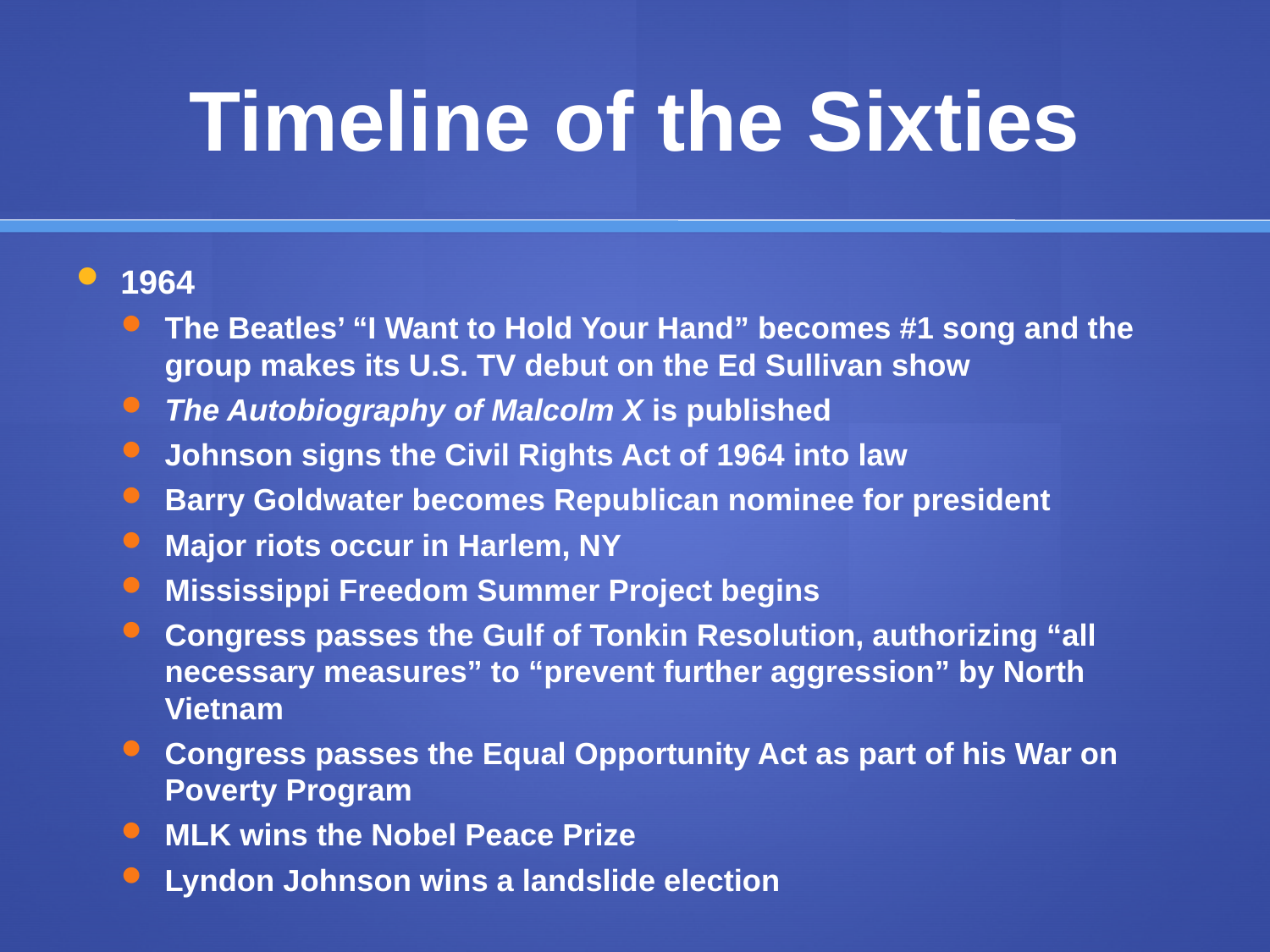

# Timeline of the Sixties
1964
The Beatles’ “I Want to Hold Your Hand” becomes #1 song and the group makes its U.S. TV debut on the Ed Sullivan show
The Autobiography of Malcolm X is published
Johnson signs the Civil Rights Act of 1964 into law
Barry Goldwater becomes Republican nominee for president
Major riots occur in Harlem, NY
Mississippi Freedom Summer Project begins
Congress passes the Gulf of Tonkin Resolution, authorizing “all necessary measures” to “prevent further aggression” by North Vietnam
Congress passes the Equal Opportunity Act as part of his War on Poverty Program
MLK wins the Nobel Peace Prize
Lyndon Johnson wins a landslide election